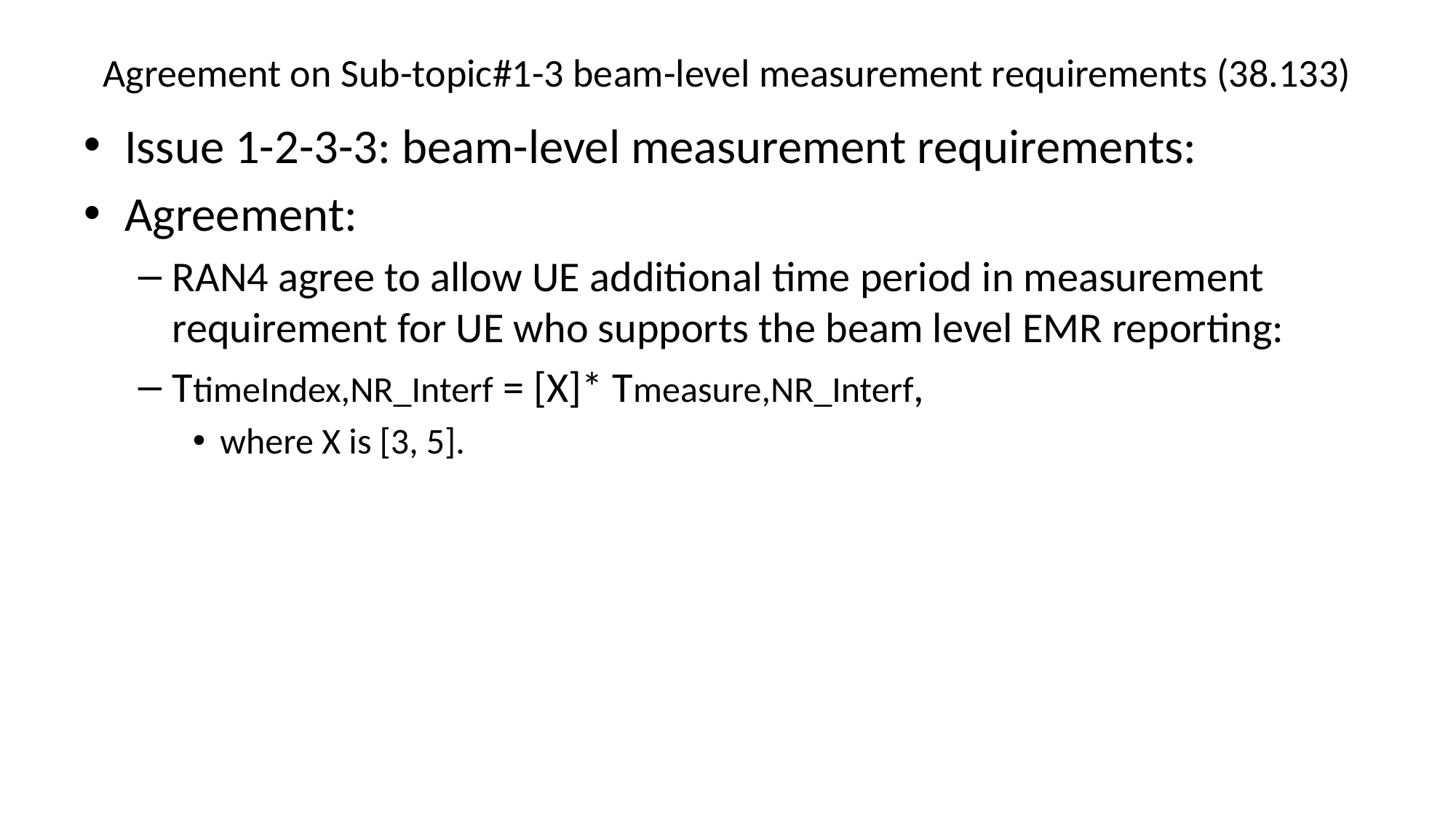

# Agreement on Sub-topic#1-3 beam-level measurement requirements (38.133)
Issue 1-2-3-3: beam-level measurement requirements:
Agreement:
RAN4 agree to allow UE additional time period in measurement requirement for UE who supports the beam level EMR reporting:
TtimeIndex,NR_Interf = [X]* Tmeasure,NR_Interf,
where X is [3, 5].